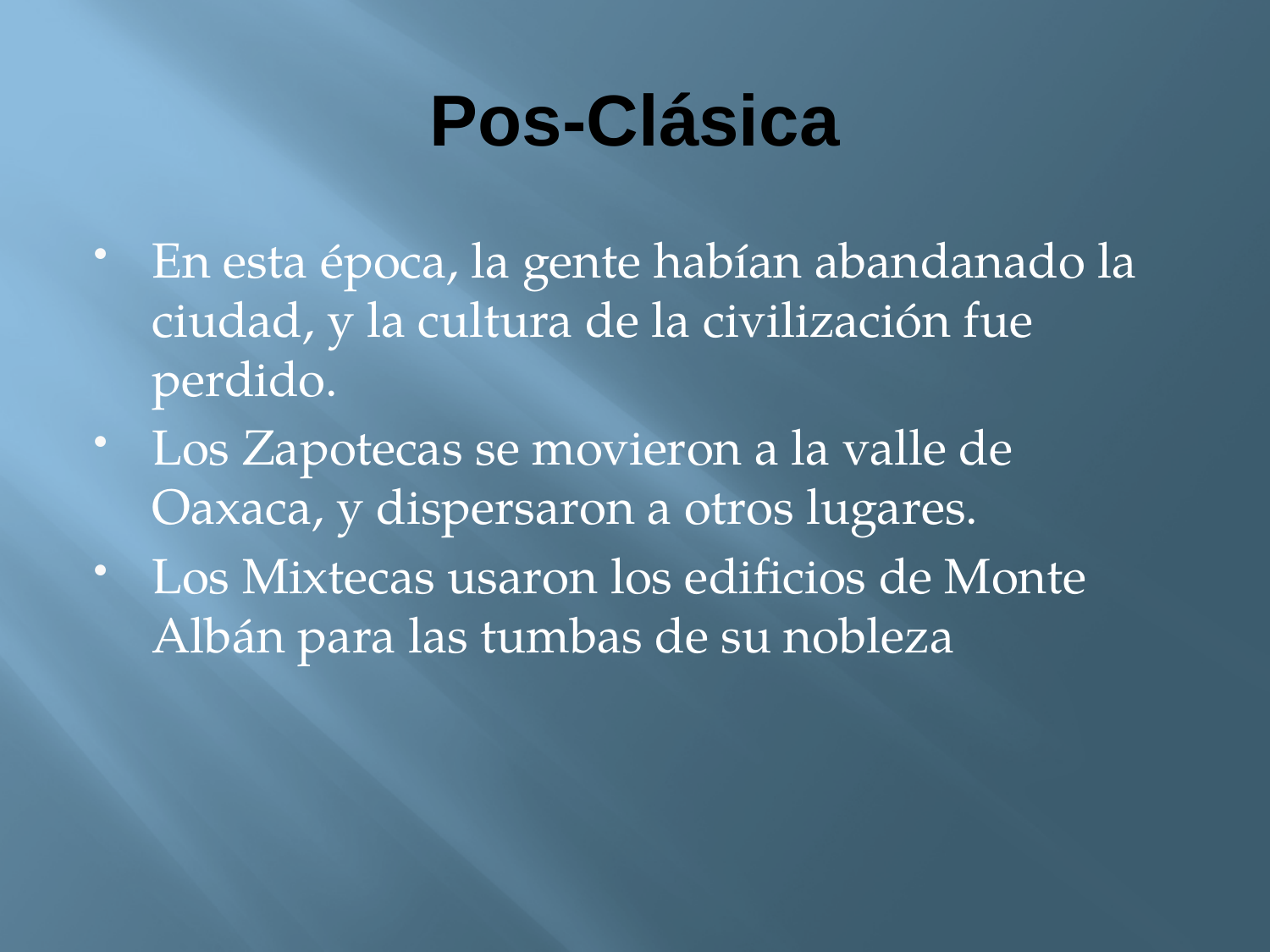

# Pos-Clásica
En esta época, la gente habían abandanado la ciudad, y la cultura de la civilización fue perdido.
Los Zapotecas se movieron a la valle de Oaxaca, y dispersaron a otros lugares.
Los Mixtecas usaron los edificios de Monte Albán para las tumbas de su nobleza